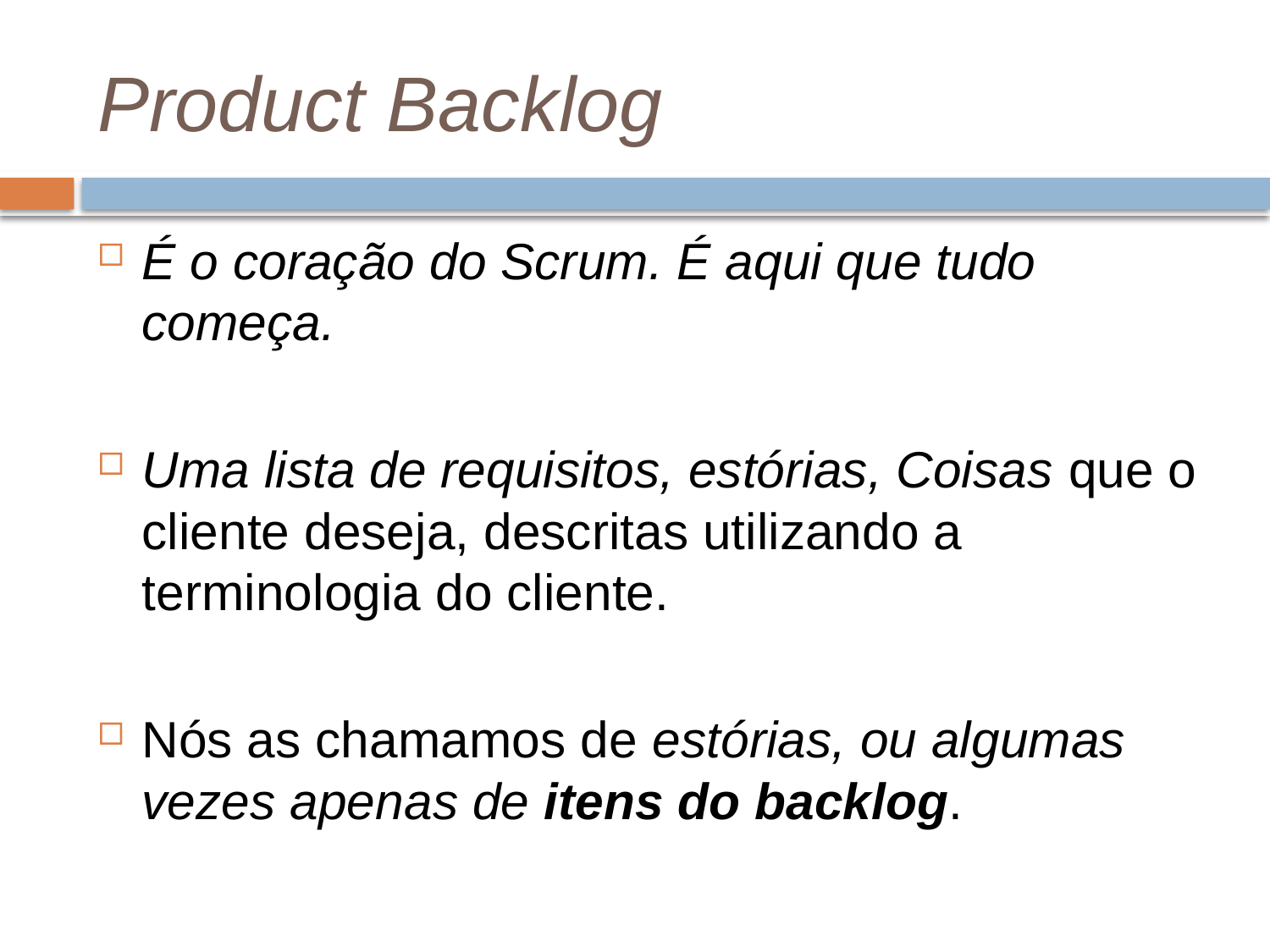

# Product Backlog
É o coração do Scrum. É aqui que tudo começa.

Uma lista de requisitos, estórias, Coisas que o cliente deseja, descritas utilizando a terminologia do cliente.

Nós as chamamos de estórias, ou algumas vezes apenas de itens do backlog.